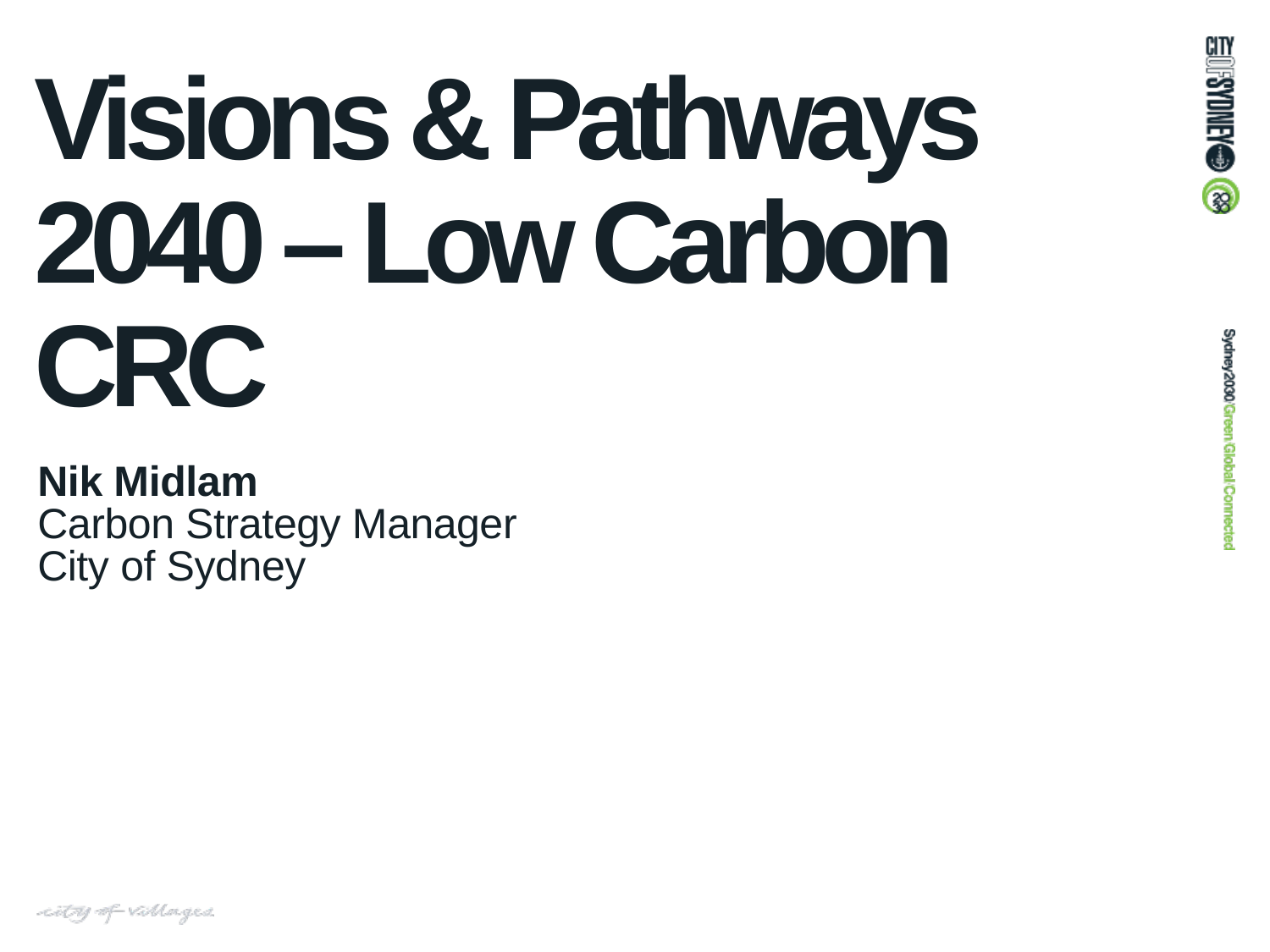

# Visions & Pathways 2040 – Low Carbon CRC
Nik Midlam
Carbon Strategy Manager City of Sydney